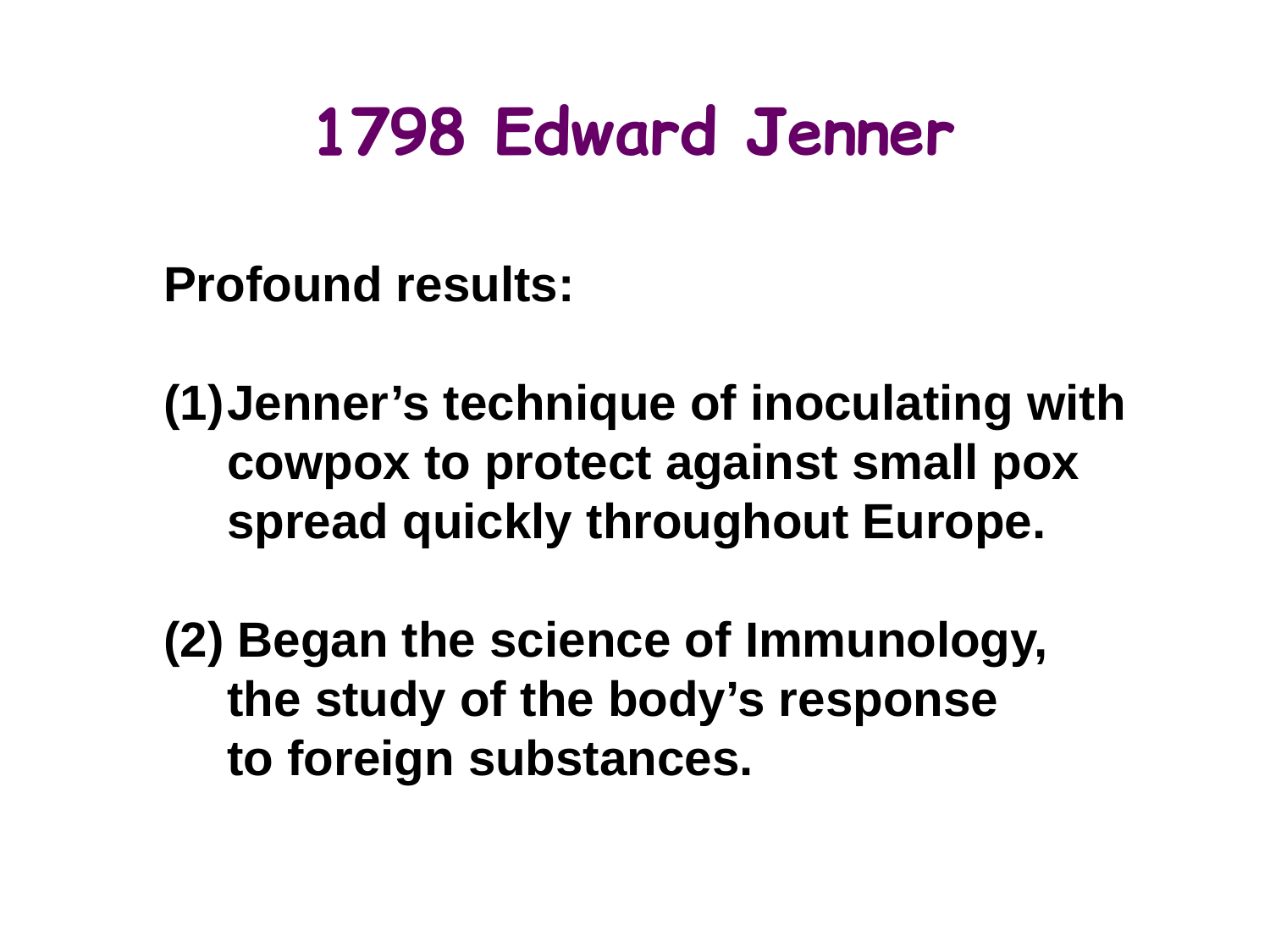

1798 Edward Jenner
Profound results:

Jenner’s technique of inoculating with
	cowpox to protect against small pox
	spread quickly throughout Europe.

(2) Began the science of Immunology,
	the study of the body’s response
	to foreign substances.